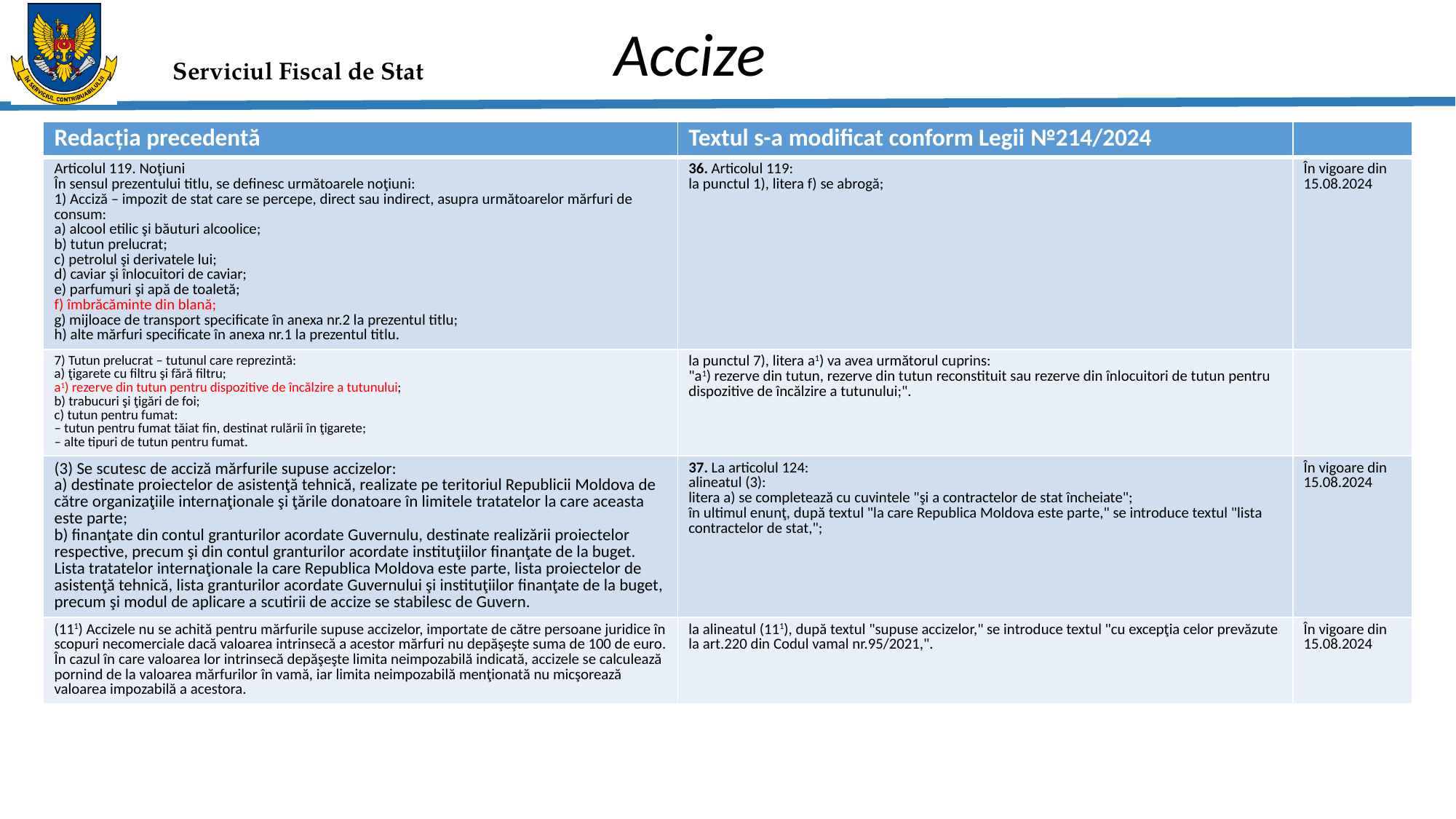

# Accize
| Redacția precedentă | Textul s-a modificat conform Legii №214/2024 |  |
| --- | --- | --- |
| Articolul 119. Noţiuni În sensul prezentului titlu, se definesc următoarele noţiuni: 1) Acciză – impozit de stat care se percepe, direct sau indirect, asupra următoarelor mărfuri de consum: a) alcool etilic şi băuturi alcoolice; b) tutun prelucrat; c) petrolul şi derivatele lui; d) caviar şi înlocuitori de caviar; e) parfumuri şi apă de toaletă; f) îmbrăcăminte din blană; g) mijloace de transport specificate în anexa nr.2 la prezentul titlu; h) alte mărfuri specificate în anexa nr.1 la prezentul titlu. | 36. Articolul 119: la punctul 1), litera f) se abrogă; | În vigoare din 15.08.2024 |
| 7) Tutun prelucrat – tutunul care reprezintă: a) ţigarete cu filtru şi fără filtru; a1) rezerve din tutun pentru dispozitive de încălzire a tutunului; b) trabucuri şi ţigări de foi; c) tutun pentru fumat: – tutun pentru fumat tăiat fin, destinat rulării în ţigarete; – alte tipuri de tutun pentru fumat. | la punctul 7), litera a1) va avea următorul cuprins: "a1) rezerve din tutun, rezerve din tutun reconstituit sau rezerve din înlocuitori de tutun pentru dispozitive de încălzire a tutunului;". |  |
| (3) Se scutesc de acciză mărfurile supuse accizelor: a) destinate proiectelor de asistenţă tehnică, realizate pe teritoriul Republicii Moldova de către organizaţiile internaţionale şi ţările donatoare în limitele tratatelor la care aceasta este parte; b) finanţate din contul granturilor acordate Guvernulu, destinate realizării proiectelor respective, precum şi din contul granturilor acordate instituţiilor finanţate de la buget. Lista tratatelor internaţionale la care Republica Moldova este parte, lista proiectelor de asistenţă tehnică, lista granturilor acordate Guvernului şi instituţiilor finanţate de la buget, precum şi modul de aplicare a scutirii de accize se stabilesc de Guvern. | 37. La articolul 124: alineatul (3): litera a) se completează cu cuvintele "şi a contractelor de stat încheiate"; în ultimul enunţ, după textul "la care Republica Moldova este parte," se introduce textul "lista contractelor de stat,"; | În vigoare din 15.08.2024 |
| (111) Accizele nu se achită pentru mărfurile supuse accizelor, importate de către persoane juridice în scopuri necomerciale dacă valoarea intrinsecă a acestor mărfuri nu depăşeşte suma de 100 de euro. În cazul în care valoarea lor intrinsecă depăşeşte limita neimpozabilă indicată, accizele se calculează pornind de la valoarea mărfurilor în vamă, iar limita neimpozabilă menţionată nu micşorează valoarea impozabilă a acestora. | la alineatul (111), după textul "supuse accizelor," se introduce textul "cu excepţia celor prevăzute la art.220 din Codul vamal nr.95/2021,". | În vigoare din 15.08.2024 |